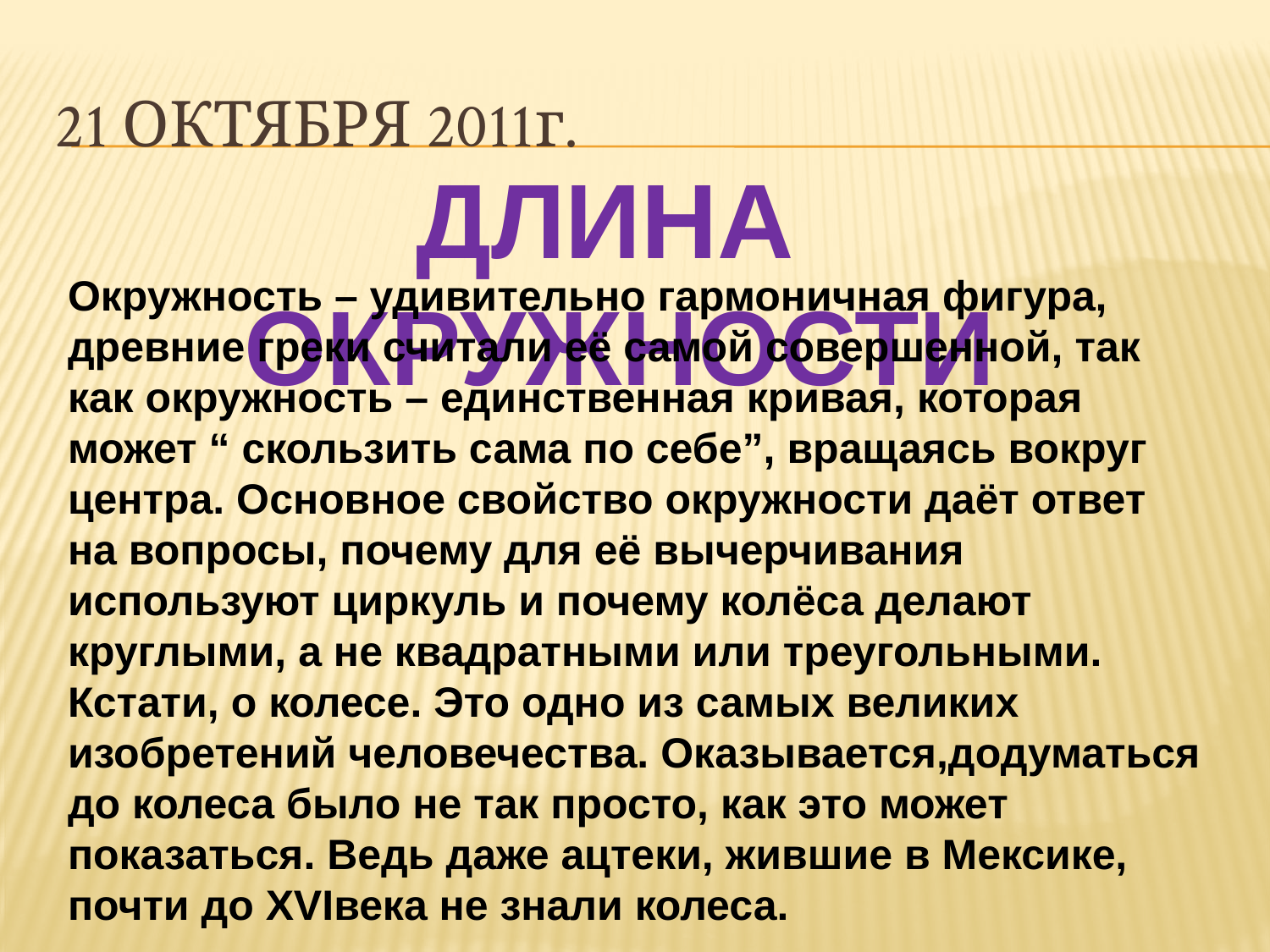

# 21 октября 2011г.
Длина  окружности
Окружность – удивительно гармоничная фигура, древние греки считали её самой совершенной, так как окружность – единственная кривая, которая может “ скользить сама по себе”, вращаясь вокруг центра. Основное свойство окружности даёт ответ на вопросы, почему для её вычерчивания используют циркуль и почему колёса делают круглыми, а не квадратными или треугольными. Кстати, о колесе. Это одно из самых великих изобретений человечества. Оказывается,додуматься до колеса было не так просто, как это может показаться. Ведь даже ацтеки, жившие в Мексике, почти до XVIвека не знали колеса.